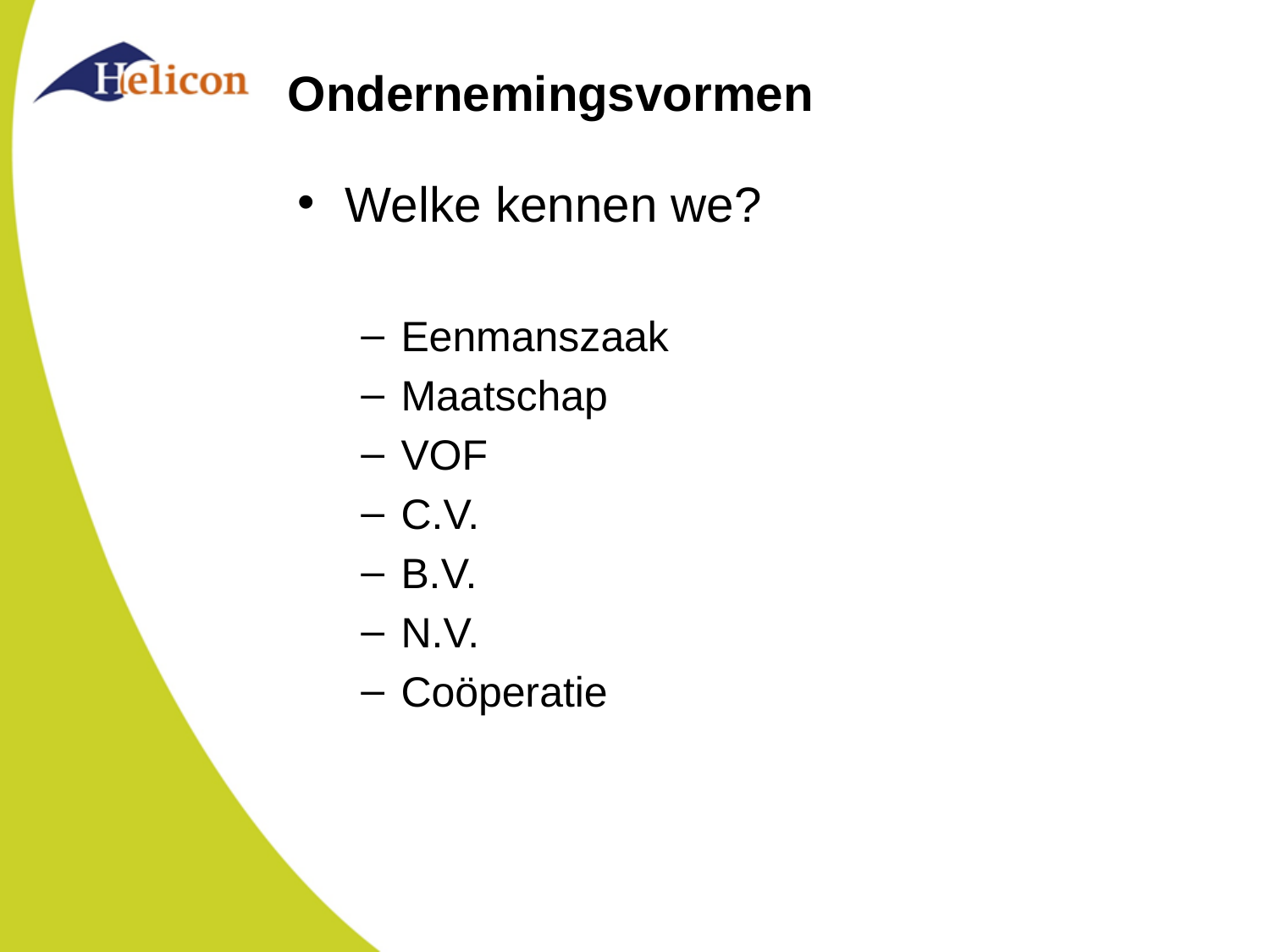

# Ondernemingsvormen
Welke kennen we?

Eenmanszaak
Maatschap
VOF
C.V.
B.V.
N.V.
Coöperatie